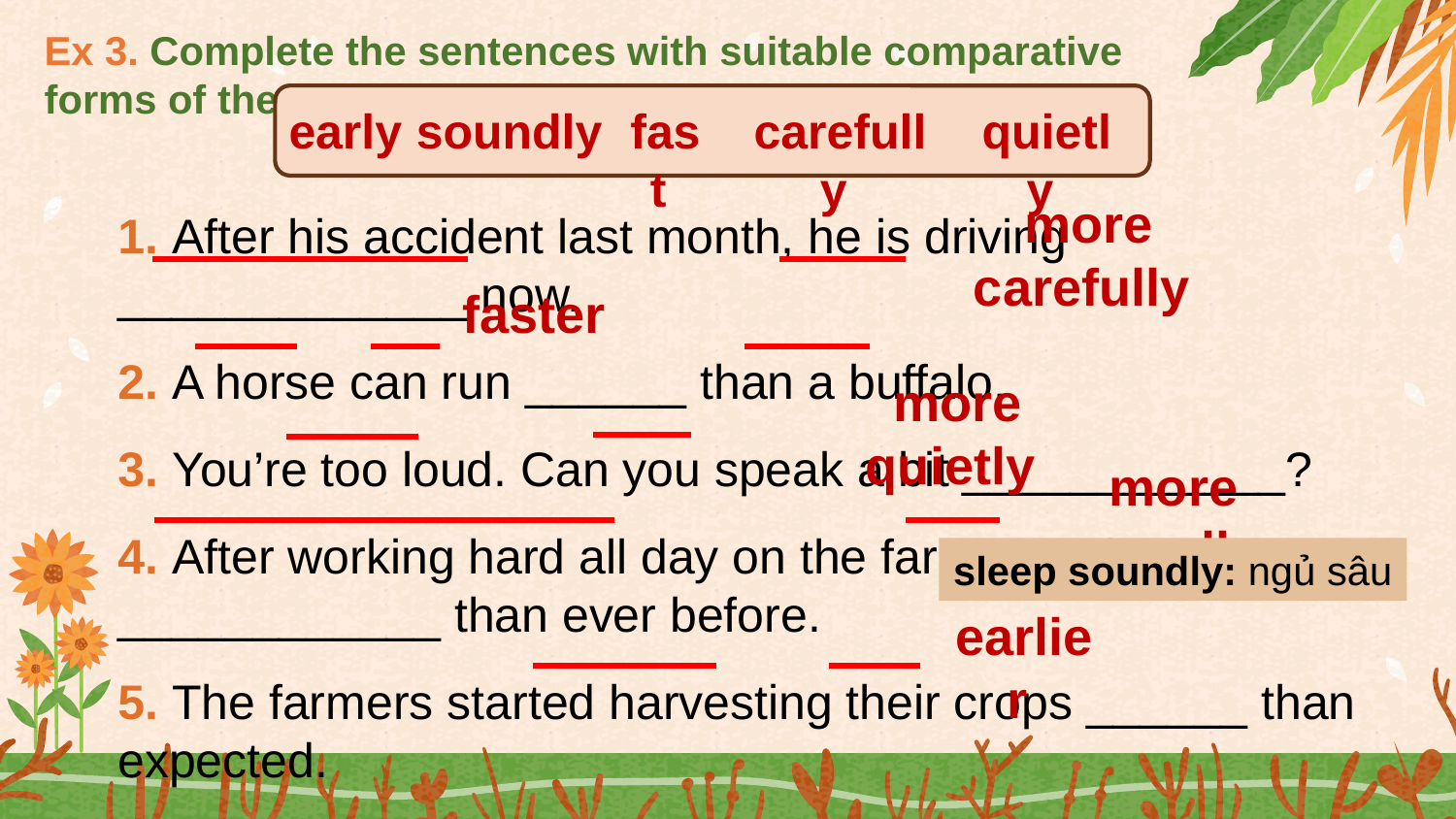

Ex 3. Complete the sentences with suitable comparative forms of the adverbs from the box.

quietly
soundly
fast
carefully
early
more carefully
1. After his accident last month, he is driving _____________ now.

2. A horse can run ______ than a buffalo.

3. You’re too loud. Can you speak a bit ____________?

4. After working hard all day on the farm, we slept ____________ than ever before.

5. The farmers started harvesting their crops ______ than expected.
faster
more quietly
more soundly
sleep soundly: ngủ sâu
earlier